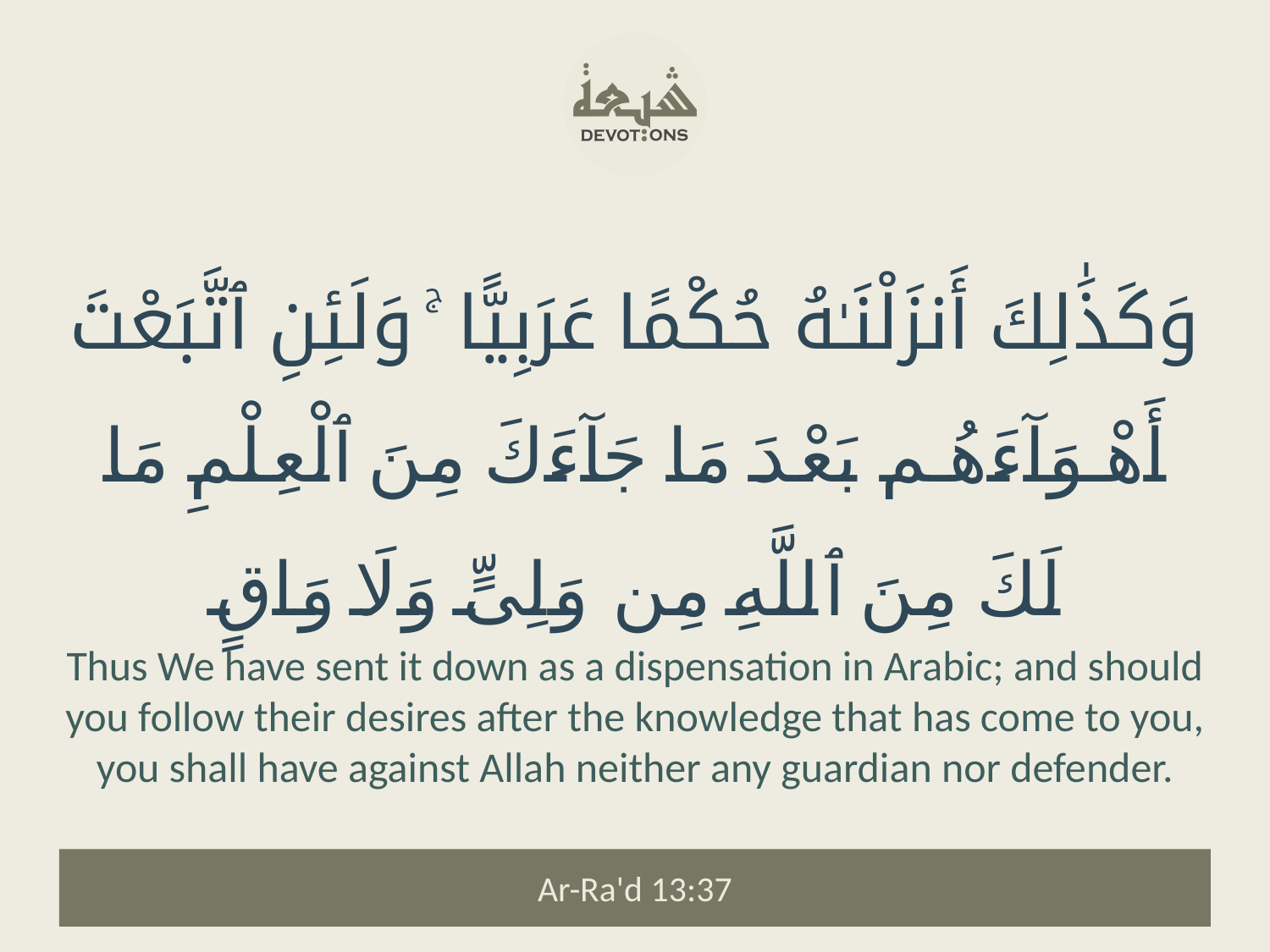

وَكَذَٰلِكَ أَنزَلْنَـٰهُ حُكْمًا عَرَبِيًّا ۚ وَلَئِنِ ٱتَّبَعْتَ أَهْوَآءَهُم بَعْدَ مَا جَآءَكَ مِنَ ٱلْعِلْمِ مَا لَكَ مِنَ ٱللَّهِ مِن وَلِىٍّ وَلَا وَاقٍ
Thus We have sent it down as a dispensation in Arabic; and should you follow their desires after the knowledge that has come to you, you shall have against Allah neither any guardian nor defender.
Ar-Ra'd 13:37